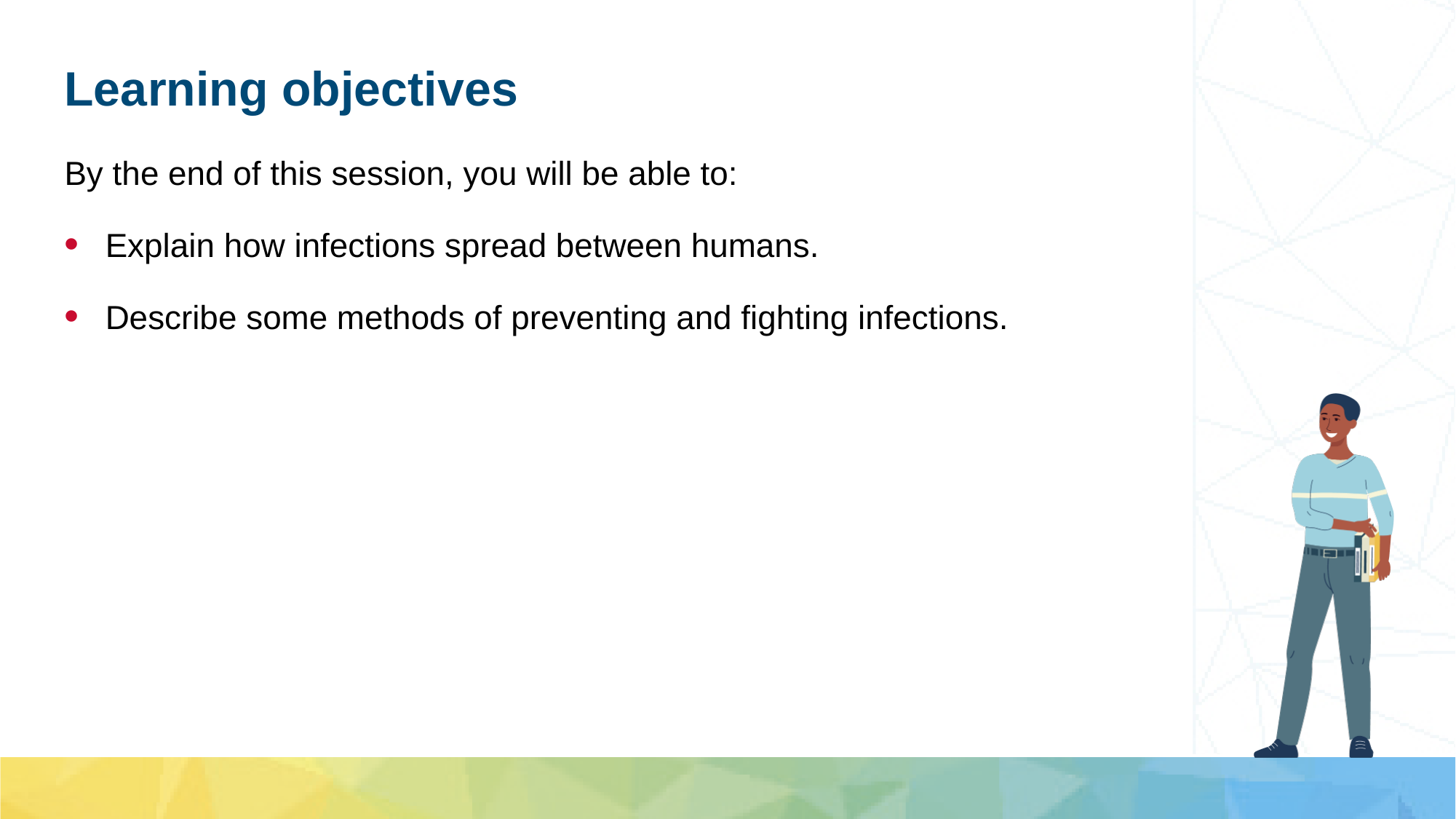

# Learning objectives
By the end of this session, you will be able to:
Explain how infections spread between humans.
Describe some methods of preventing and fighting infections.